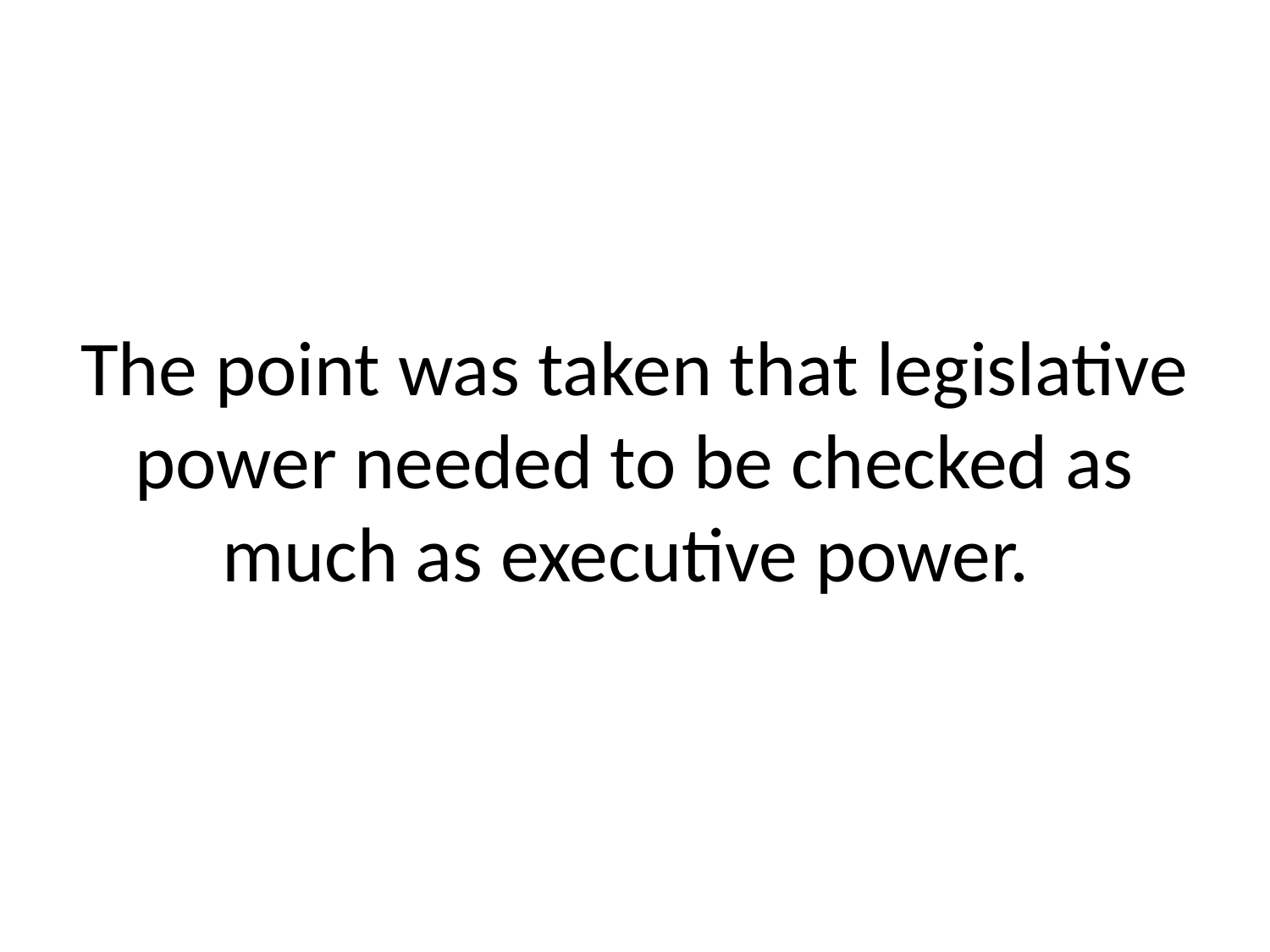

# The point was taken that legislative power needed to be checked as much as executive power.